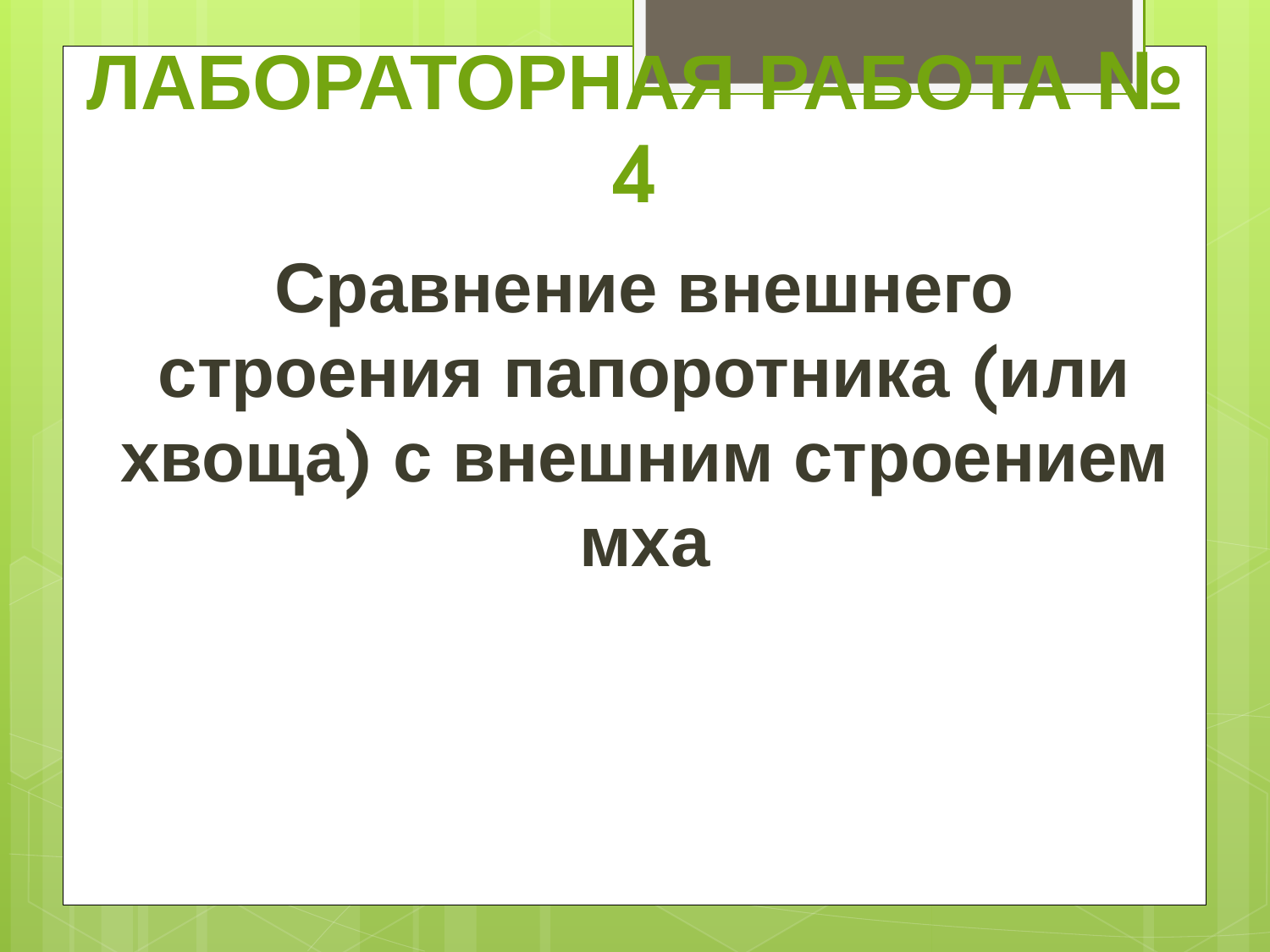

# ЛАБОРАТОРНАЯ РАБОТА № 4
Сравнение внешнего строения папоротника (или хвоща) с внешним строением мха